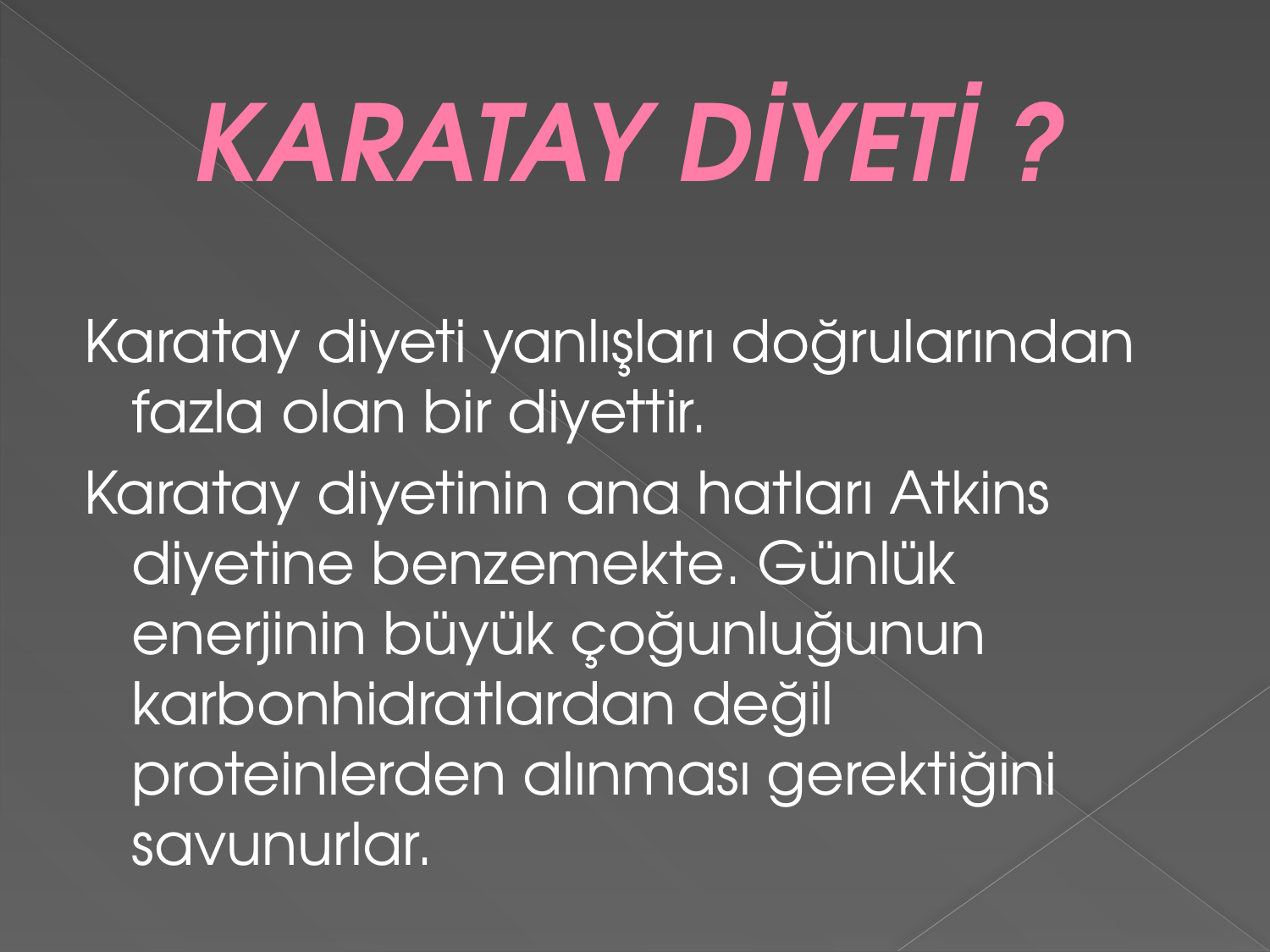

# KARATAY DİYETİ ?
Karatay diyeti yanlışları doğrularından fazla olan bir diyettir.
Karatay diyetinin ana hatları Atkins diyetine benzemekte. Günlük enerjinin büyük çoğunluğunun karbonhidratlardan değil proteinlerden alınması gerektiğini savunurlar.